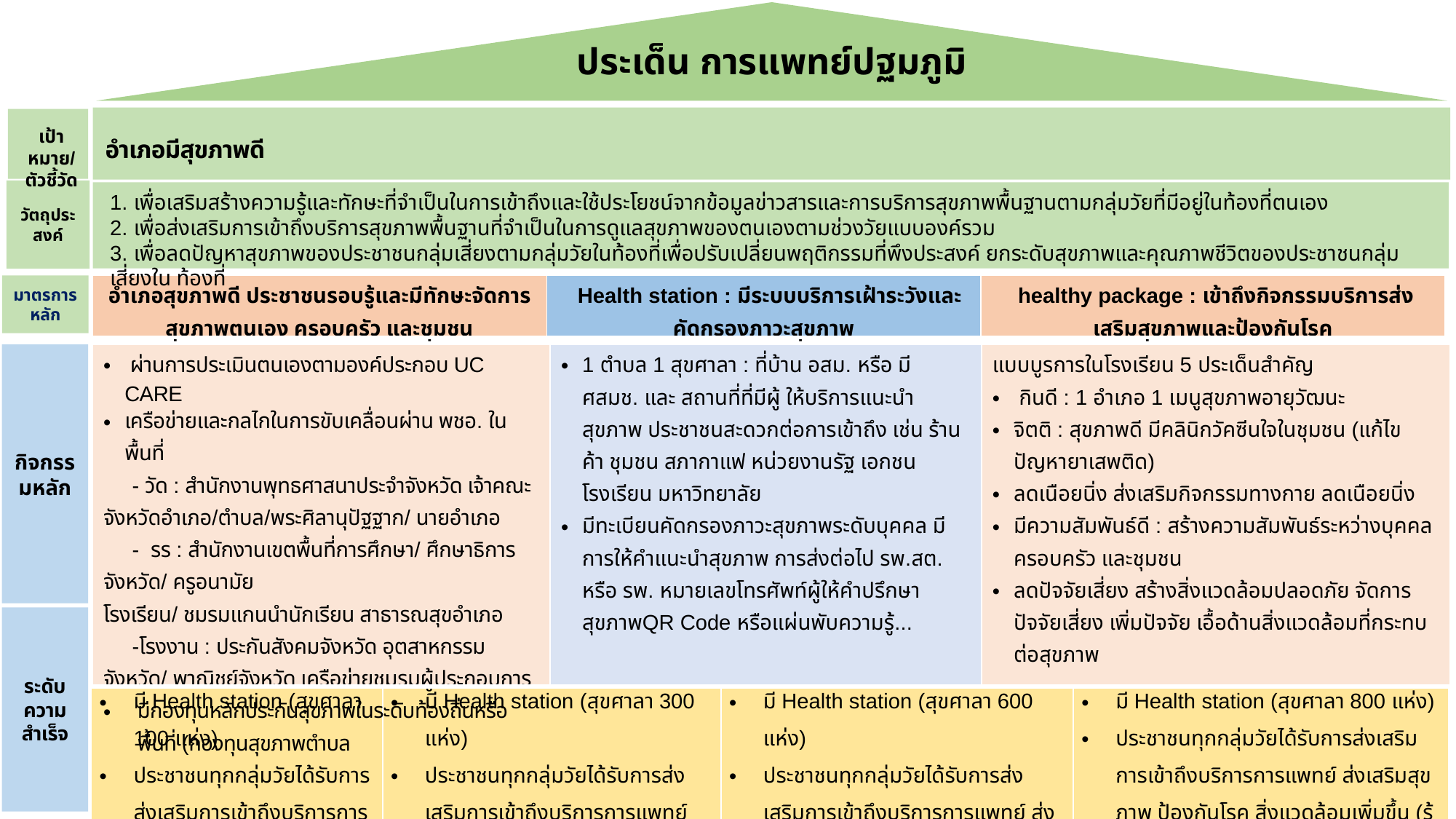

ประเด็น การแพทย์ปฐมภูมิ

เป้าหมาย/ตัวชี้วัด
อำเภอมีสุขภาพดี
วัตถุประสงค์

1. เพื่อเสริมสร้างความรู้และทักษะที่จำเป็นในการเข้าถึงและใช้ประโยชน์จากข้อมูลข่าวสารและการบริการสุขภาพพื้นฐานตามกลุ่มวัยที่มีอยู่ในท้องที่ตนเอง
2. เพื่อส่งเสริมการเข้าถึงบริการสุขภาพพื้นฐานที่จำเป็นในการดูแลสุขภาพของตนเองตามช่วงวัยแบบองค์รวม
3. เพื่อลดปัญหาสุขภาพของประชาชนกลุ่มเสี่ยงตามกลุ่มวัยในท้องที่เพื่อปรับเปลี่ยนพฤติกรรมที่พึงประสงค์ ยกระดับสุขภาพและคุณภาพชีวิตของประชาชนกลุ่มเสี่ยงใน ท้องที่
มาตรการหลัก
| อำเภอสุขภาพดี ประชาชนรอบรู้และมีทักษะจัดการสุขภาพตนเอง ครอบครัว และชุมชน | Health station : มีระบบบริการเฝ้าระวังและ คัดกรองภาวะสุขภาพ | healthy package : เข้าถึงกิจกรรมบริการส่งเสริมสุขภาพและป้องกันโรค |
| --- | --- | --- |
กิจกรรมหลัก
| ผ่านการประเมินตนเองตามองค์ประกอบ UC CARE เครือข่ายและกลไกในการขับเคลื่อนผ่าน พชอ. ในพื้นที่ - วัด : สำนักงานพุทธศาสนาประจำจังหวัด เจ้าคณะจังหวัดอำเภอ/ตำบล/พระศิลานุปัฐฐาก/ นายอำเภอ - รร : สำนักงานเขตพื้นที่การศึกษา/ ศึกษาธิการจังหวัด/ ครูอนามัย โรงเรียน/ ชมรมแกนนำนักเรียน สาธารณสุขอำเภอ -โรงงาน : ประกันสังคมจังหวัด อุตสาหกรรมจังหวัด/ พาณิชย์จังหวัด เครือข่ายชมรมผู้ประกอบการ มีกองทุนหลักประกันสุขภาพในระดับท้องถิ่นหรือพื้นที่ (กองทุนสุขภาพตำบล | 1 ตำบล 1 สุขศาลา : ที่บ้าน อสม. หรือ มี ศสมช. และ สถานที่ที่มีผู้ ให้บริการแนะนำสุขภาพ ประชาชนสะดวกต่อการเข้าถึง เช่น ร้านค้า ชุมชน สภากาแฟ หน่วยงานรัฐ เอกชน โรงเรียน มหาวิทยาลัย มีทะเบียนคัดกรองภาวะสุขภาพระดับบุคคล มีการให้คำแนะนำสุขภาพ การส่งต่อไป รพ.สต. หรือ รพ. หมายเลขโทรศัพท์ผู้ให้คำปรึกษา สุขภาพQR Code หรือแผ่นพับความรู้... | แบบบูรการในโรงเรียน 5 ประเด็นสำคัญ กินดี : 1 อำเภอ 1 เมนูสุขภาพอายุวัฒนะ จิตติ : สุขภาพดี มีคลินิกวัคซีนใจในชุมชน (แก้ไขปัญหายาเสพติด) ลดเนือยนิ่ง ส่งเสริมกิจกรรมทางกาย ลดเนือยนิ่ง มีความสัมพันธ์ดี : สร้างความสัมพันธ์ระหว่างบุคคล ครอบครัว และชุมชน ลดปัจจัยเสี่ยง สร้างสิ่งแวดล้อมปลอดภัย จัดการปัจจัยเสี่ยง เพิ่มปัจจัย เอื้อด้านสิ่งแวดล้อมที่กระทบต่อสุขภาพ |
| --- | --- | --- |
ระดับความสำเร็จ
| ไตรมาส 1 (3 เดือน) อำเภอสุขภาพดี (100 อำเภอ) มี Health station (สุขศาลา 100 แห่ง) ประชาชนทุกกลุ่มวัยได้รับการส่งเสริมการเข้าถึงบริการการแพทย์ ส่งเสริมสุขภาพ ป้องกันโรค สิ่งแวดล้อมเพิ่มขึ้น (ร้อยละ 78) | ไตรมาส 2 (6 เดือน) อำเภอสุขภาพดี (300 อำเภอ) มี Health station (สุขศาลา 300 แห่ง) ประชาชนทุกกลุ่มวัยได้รับการส่งเสริมการเข้าถึงบริการการแพทย์ ส่งเสริมสุขภาพ ป้องกันโรค สิ่งแวดล้อมเพิ่มขึ้น (ร้อยละ 80) | ไตรมาส 3 (9 เดือน) อำเภอสุขภาพดี (600 อำเภอ) มี Health station (สุขศาลา 600 แห่ง) ประชาชนทุกกลุ่มวัยได้รับการส่งเสริมการเข้าถึงบริการการแพทย์ ส่งเสริมสุขภาพ ป้องกันโรค สิ่งแวดล้อมเพิ่มขึ้น (ร้อยละ 82) | ไตรมาส 4 (12 เดือน) อำเภอสุขภาพดี (800 อำเภอ) มี Health station (สุขศาลา 800 แห่ง) ประชาชนทุกกลุ่มวัยได้รับการส่งเสริมการเข้าถึงบริการการแพทย์ ส่งเสริมสุขภาพ ป้องกันโรค สิ่งแวดล้อมเพิ่มขึ้น (ร้อยละ 84) |
| --- | --- | --- | --- |